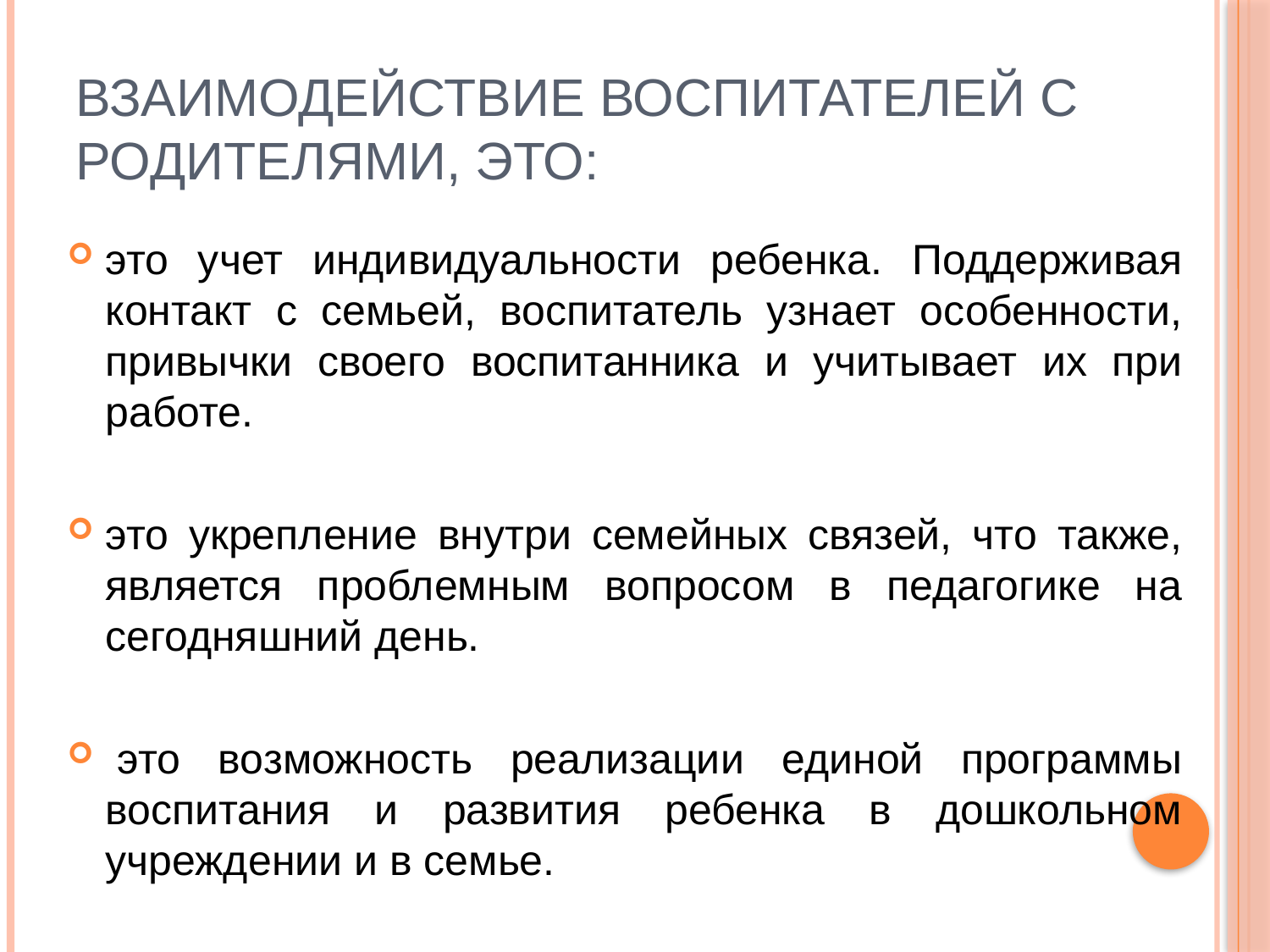

# Взаимодействие воспитателей с родителями, это:
это учет индивидуальности ребенка. Поддерживая контакт с семьей, воспитатель узнает особенности, привычки своего воспитанника и учитывает их при работе.

это укрепление внутри семейных связей, что также, является проблемным вопросом в педагогике на сегодняшний день.

 это возможность реализации единой программы воспитания и развития ребенка в дошкольном учреждении и в семье.